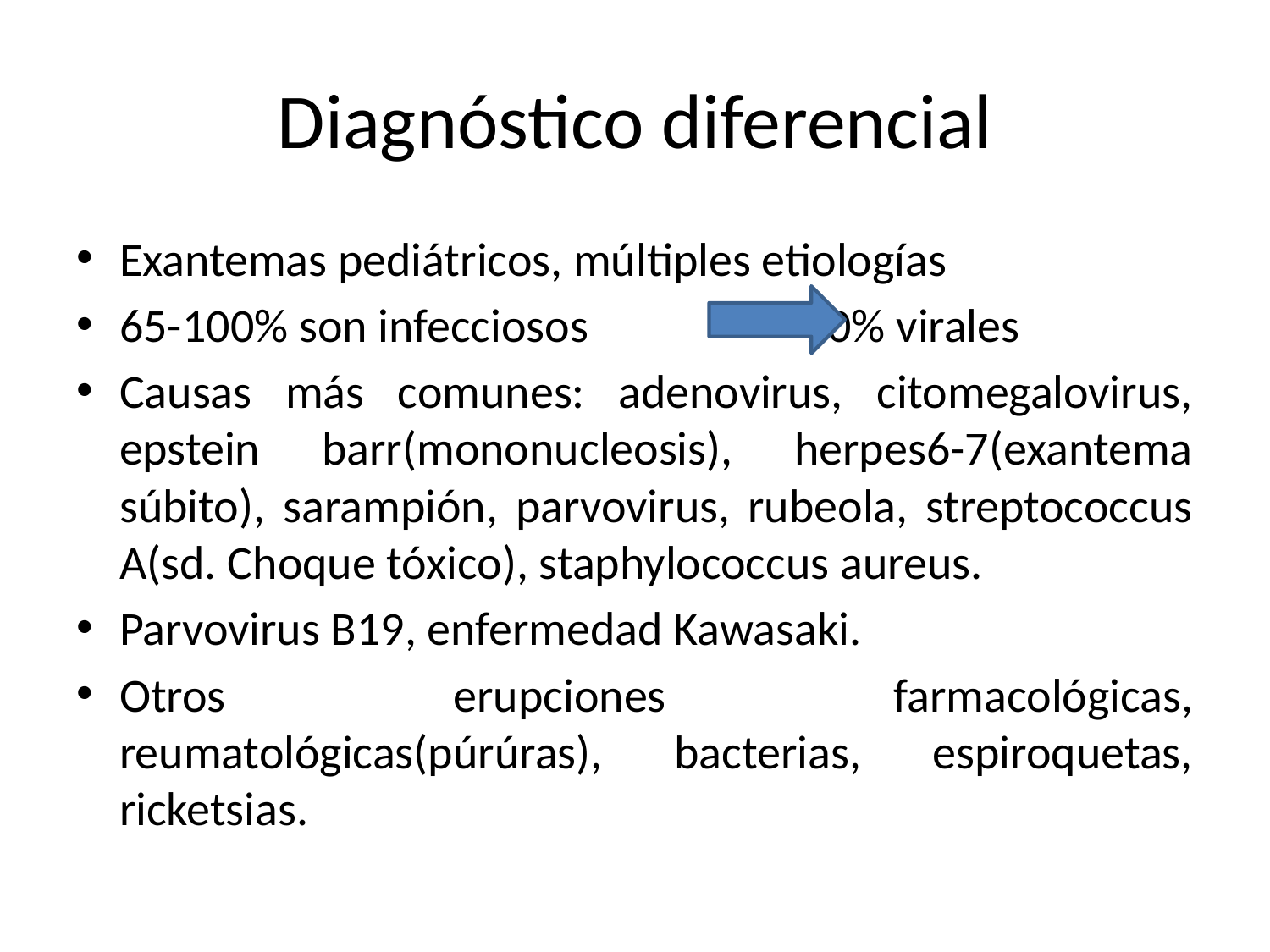

# Diagnóstico diferencial
Exantemas pediátricos, múltiples etiologías
65-100% son infecciosos                    70% virales
Causas más comunes: adenovirus, citomegalovirus, epstein barr(mononucleosis), herpes6-7(exantema súbito), sarampión, parvovirus, rubeola, streptococcus A(sd. Choque tóxico), staphylococcus aureus.
Parvovirus B19, enfermedad Kawasaki.
Otros erupciones farmacológicas, reumatológicas(púrúras), bacterias, espiroquetas, ricketsias.